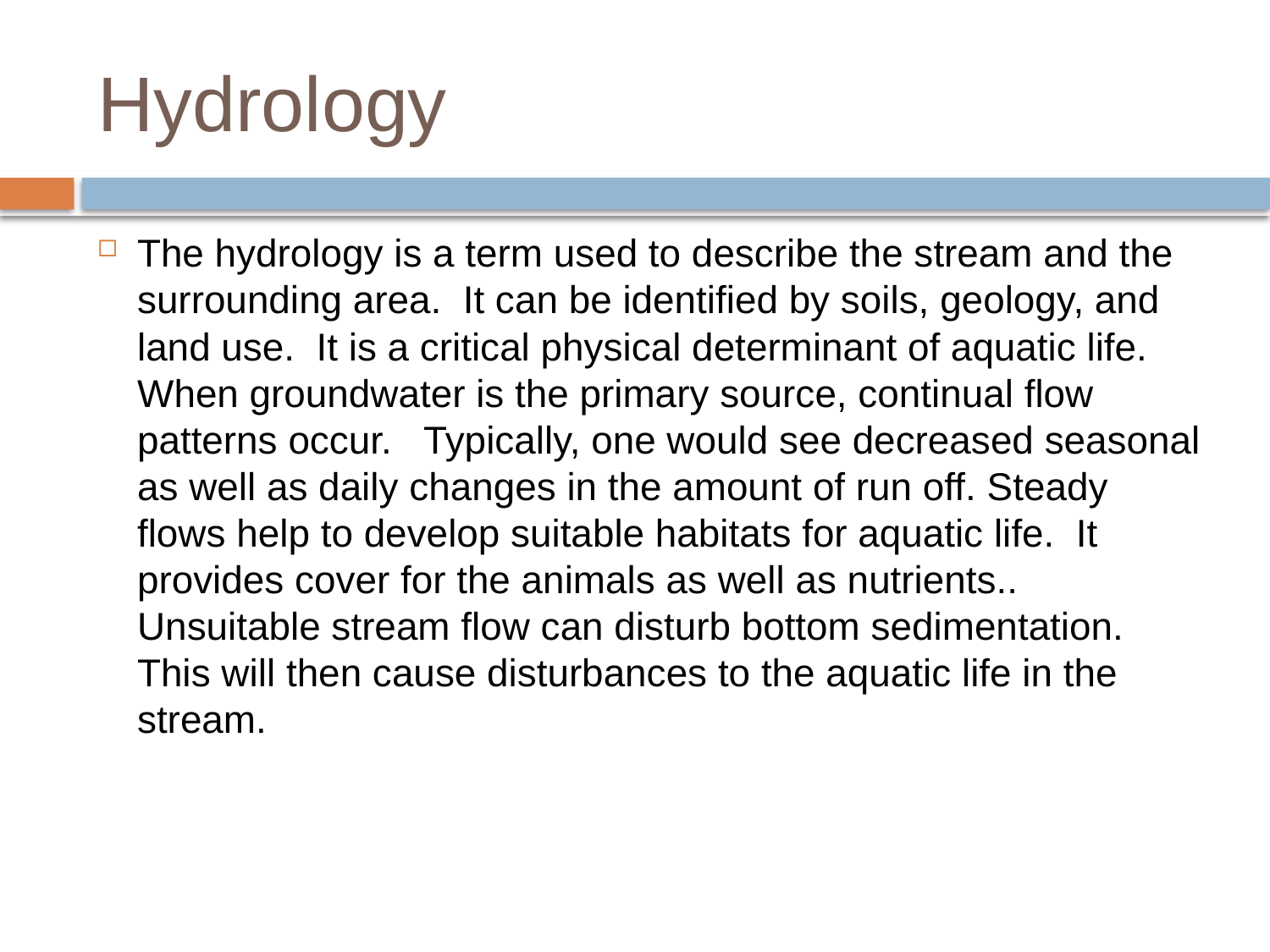

# Hydrology
The hydrology is a term used to describe the stream and the surrounding area.  It can be identified by soils, geology, and land use.  It is a critical physical determinant of aquatic life. When groundwater is the primary source, continual flow patterns occur.   Typically, one would see decreased seasonal as well as daily changes in the amount of run off. Steady flows help to develop suitable habitats for aquatic life.  It provides cover for the animals as well as nutrients.. Unsuitable stream flow can disturb bottom sedimentation. This will then cause disturbances to the aquatic life in the stream.